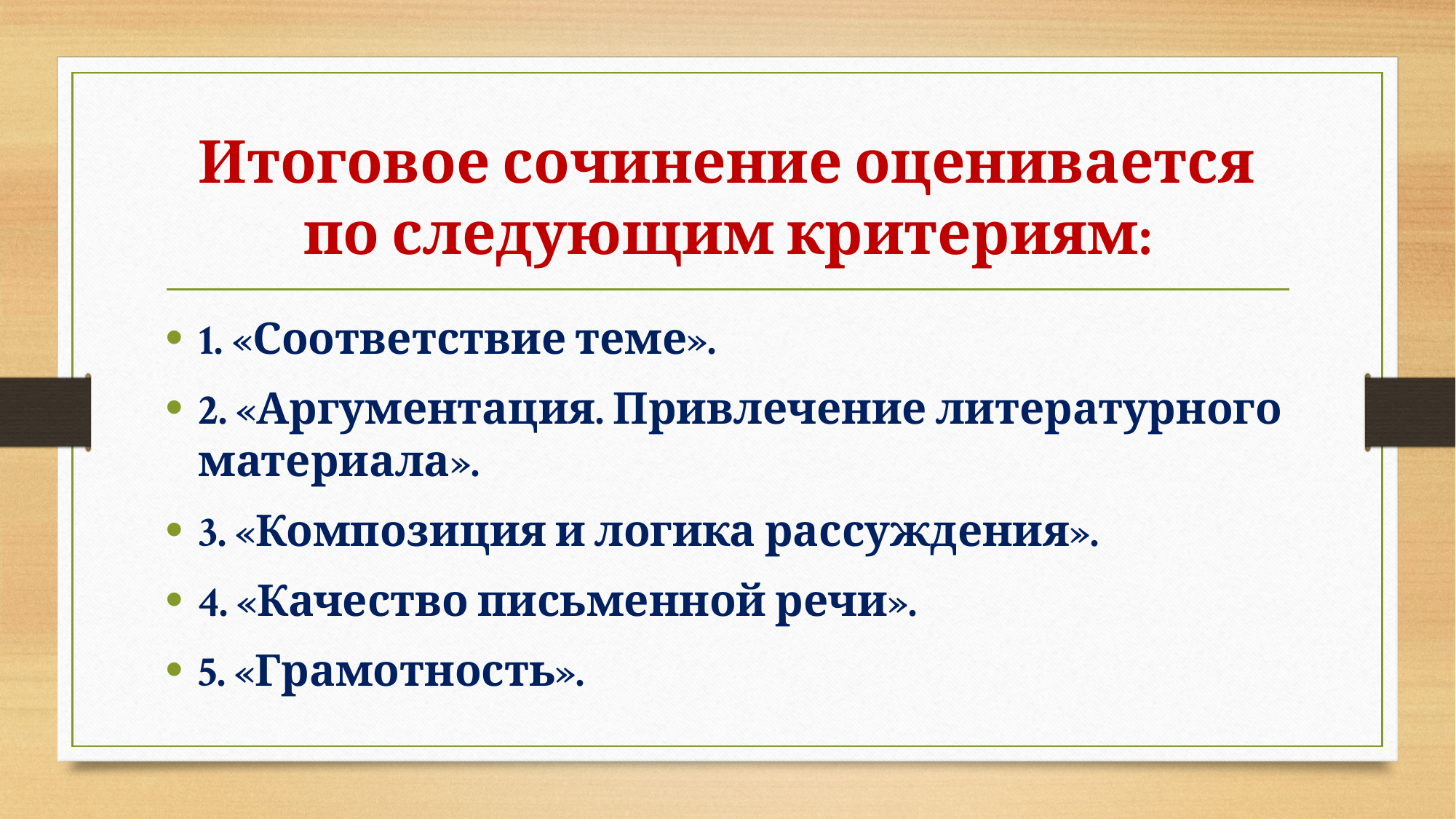

# Итоговое сочинение оценивается по следующим критериям:
1. «Соответствие теме».
2. «Аргументация. Привлечение литературного материала».
3. «Композиция и логика рассуждения».
4. «Качество письменной речи».
5. «Грамотность».